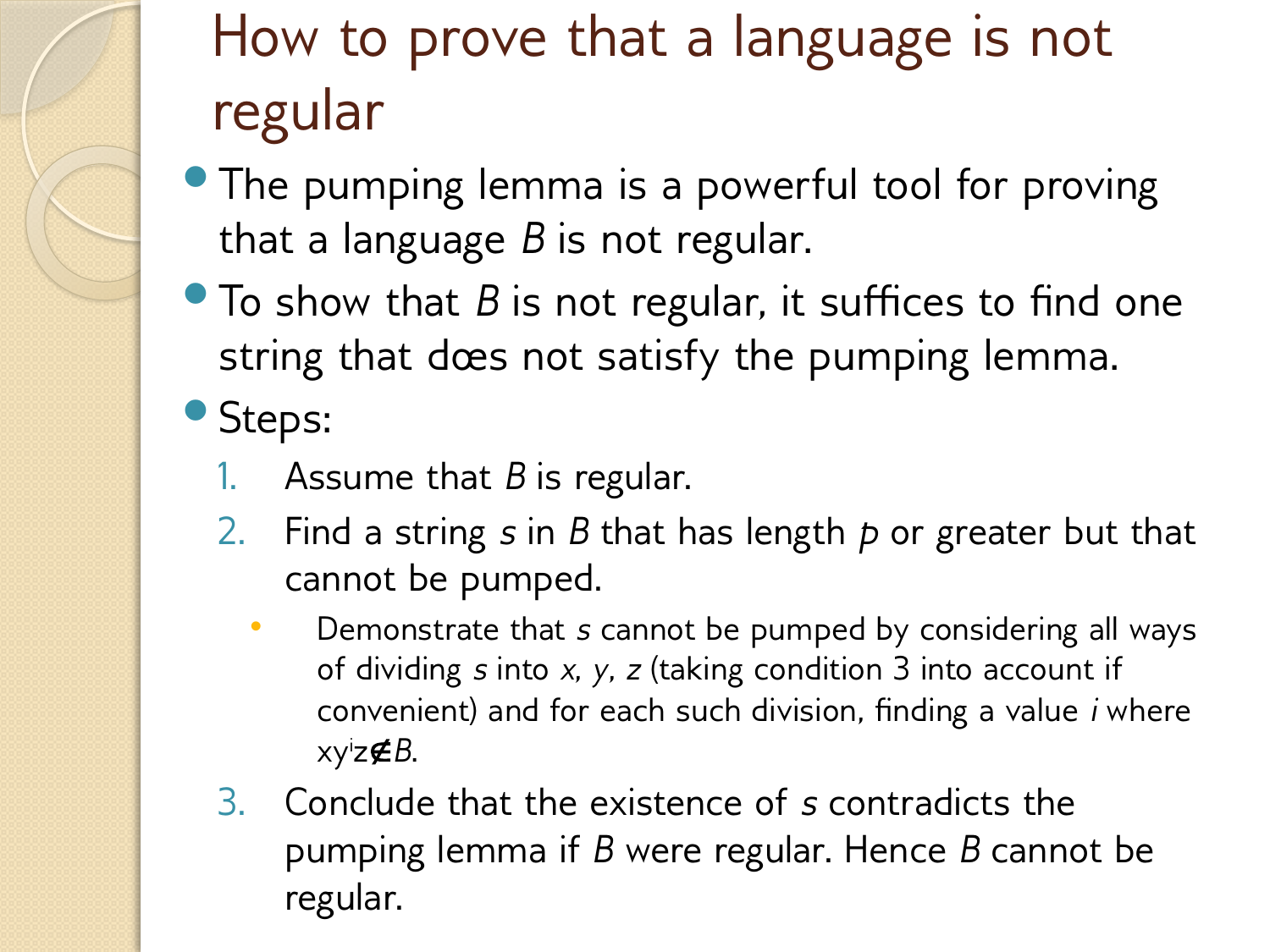

# How to prove that a language is not regular
The pumping lemma is a powerful tool for proving that a language B is not regular.
To show that B is not regular, it suffices to find one string that does not satisfy the pumping lemma.
Steps:
Assume that B is regular.
Find a string s in B that has length p or greater but that cannot be pumped.
Demonstrate that s cannot be pumped by considering all ways of dividing s into x, y, z (taking condition 3 into account if convenient) and for each such division, finding a value i where xyiz∉B.
Conclude that the existence of s contradicts the pumping lemma if B were regular. Hence B cannot be regular.